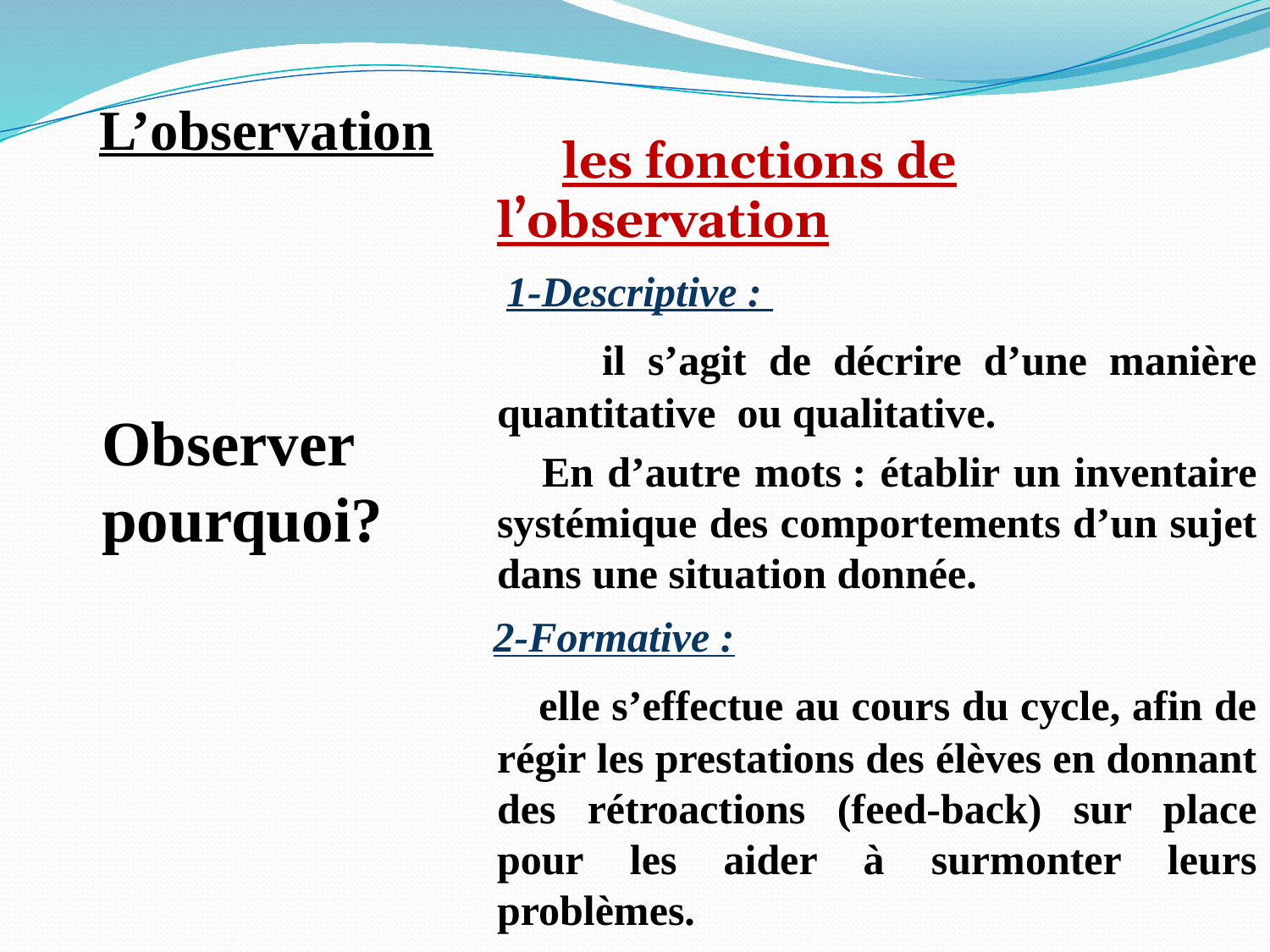

# L’observation
        les fonctions de l’observation
    1-Descriptive :
      il s’agit de décrire d’une manière quantitative  ou qualitative.
      En d’autre mots : établir un inventaire systémique des comportements d’un sujet dans une situation donnée.
   2-Formative :
      elle s’effectue au cours du cycle, afin de régir les prestations des élèves en donnant des rétroactions (feed-back) sur place pour les aider à surmonter leurs problèmes.

Observer pourquoi?